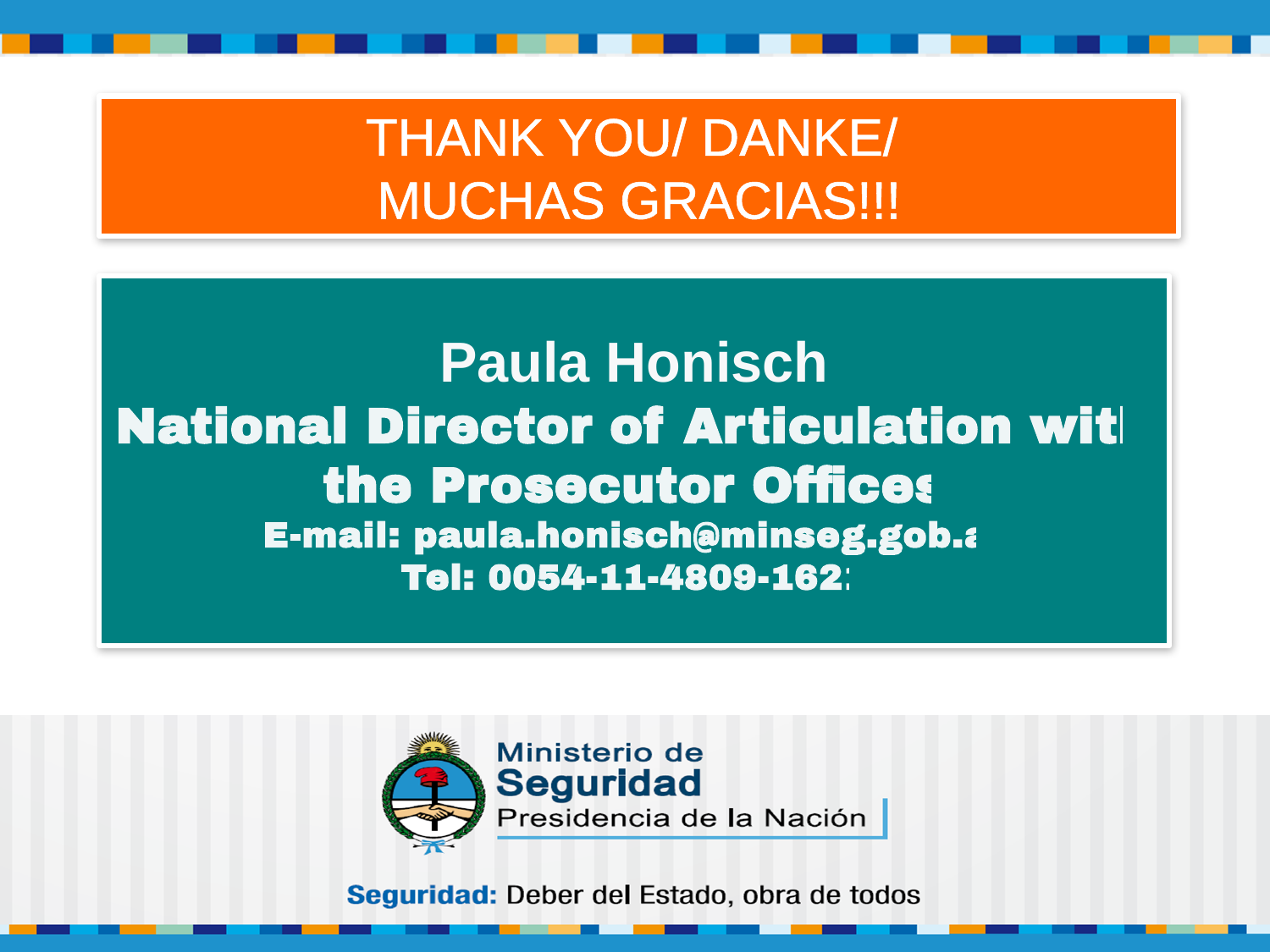

THANK YOU/ DANKE/
MUCHAS GRACIAS!!!
Paula Honisch
National Director of Articulation with the Prosecutor Offices
E-mail: paula.honisch@minseg.gob.ar
Tel: 0054-11-4809-1621